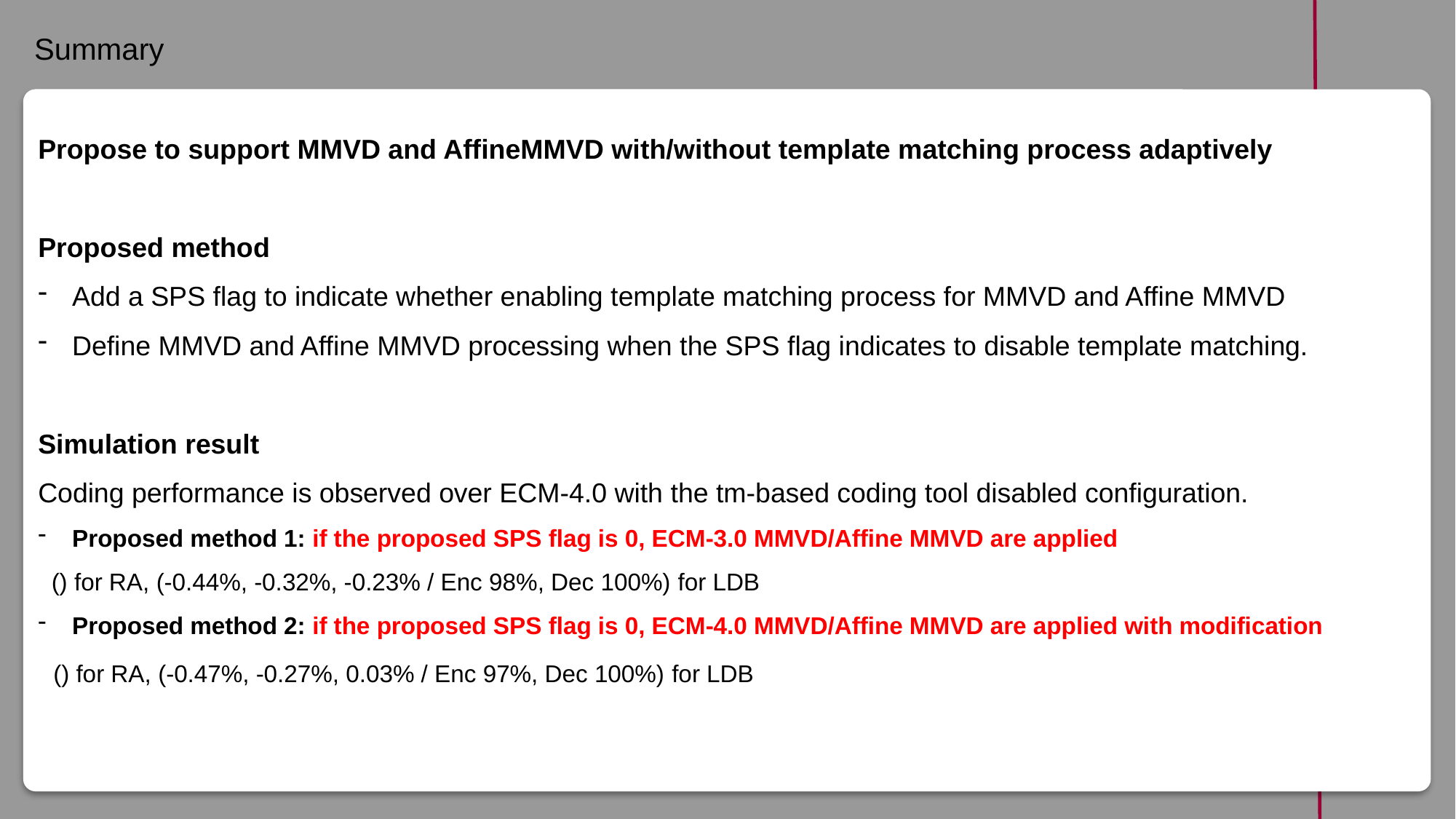

Summary
Propose to support MMVD and AffineMMVD with/without template matching process adaptively

Proposed method
Add a SPS flag to indicate whether enabling template matching process for MMVD and Affine MMVD
Define MMVD and Affine MMVD processing when the SPS flag indicates to disable template matching.

Simulation result
Coding performance is observed over ECM-4.0 with the tm-based coding tool disabled configuration.
Proposed method 1: if the proposed SPS flag is 0, ECM-3.0 MMVD/Affine MMVD are applied
  () for RA, (-0.44%, -0.32%, -0.23% / Enc 98%, Dec 100%) for LDB
Proposed method 2: if the proposed SPS flag is 0, ECM-4.0 MMVD/Affine MMVD are applied with modification
  () for RA, (-0.47%, -0.27%, 0.03% / Enc 97%, Dec 100%) for LDB